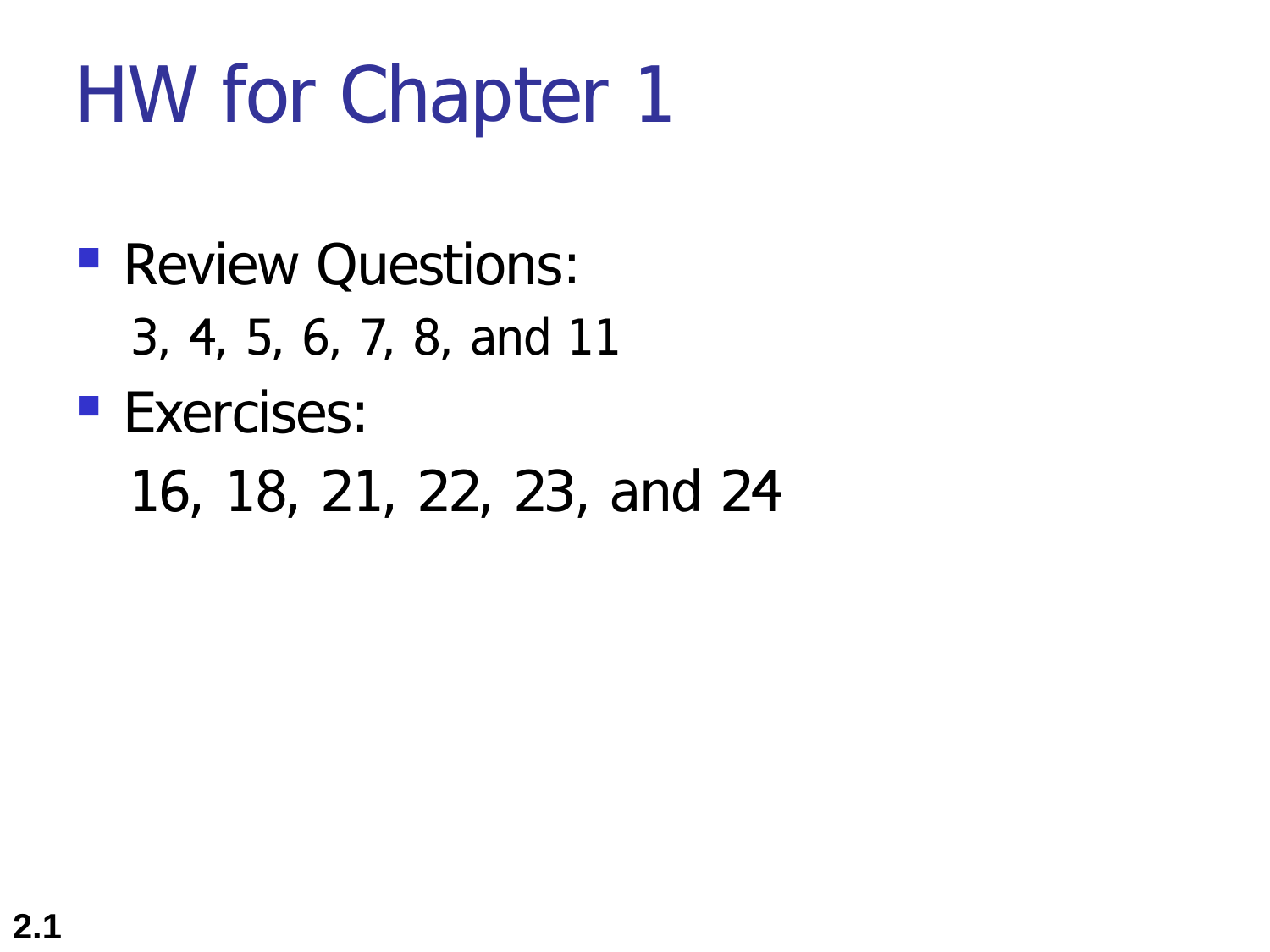

# HW for Chapter 1
Review Questions:
3, 4, 5, 6, 7, 8, and 11
Exercises:
   16, 18, 21, 22, 23, and 24
2.1